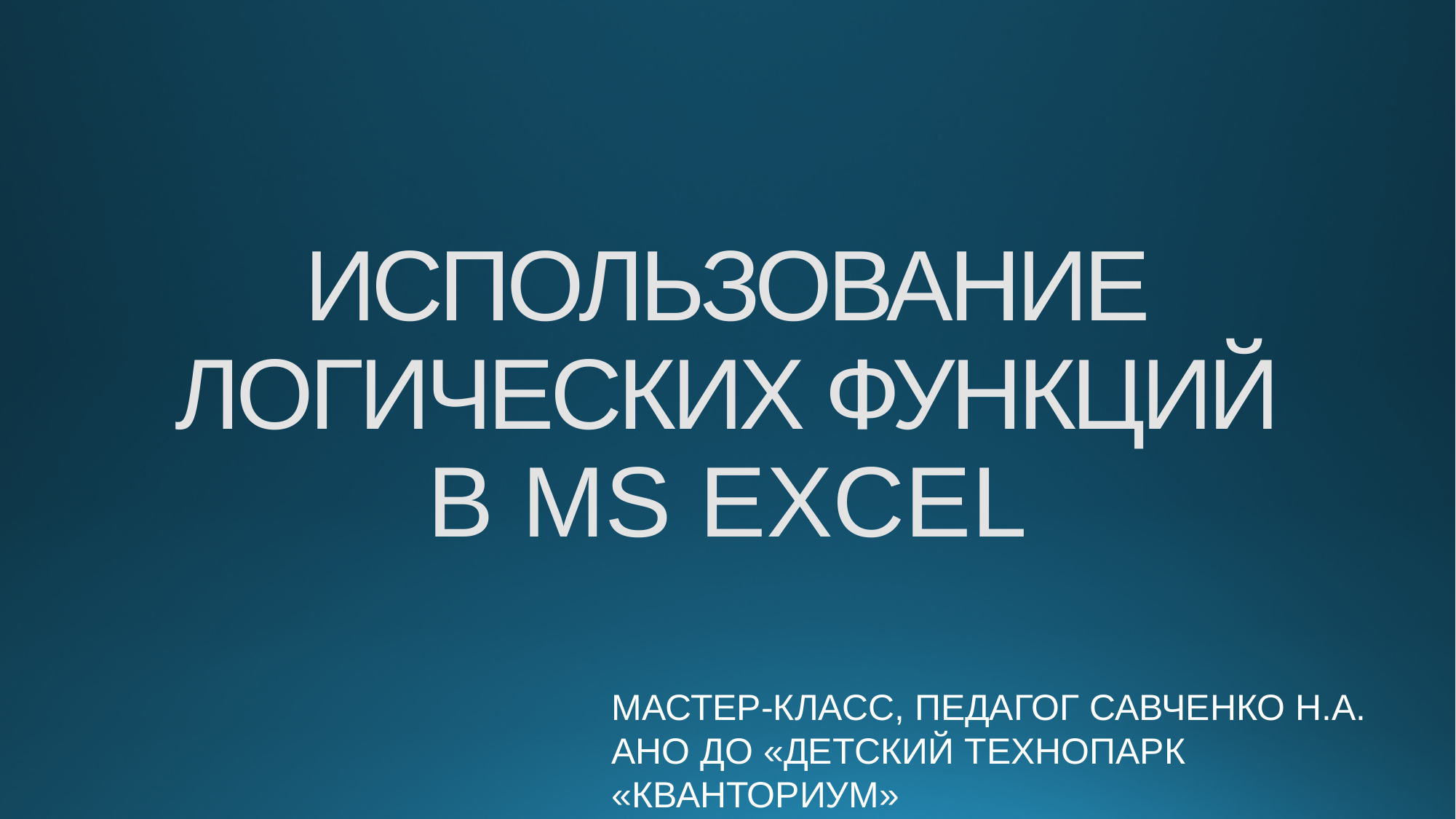

ИСПОЛЬЗОВАНИЕ
ЛОГИЧЕСКИХ ФУНКЦИЙ
В MS EXCEL
МАСТЕР-КЛАСС, ПЕДАГОГ САВЧЕНКО Н.А.
АНО ДО «ДЕТСКИЙ ТЕХНОПАРК «КВАНТОРИУМ»